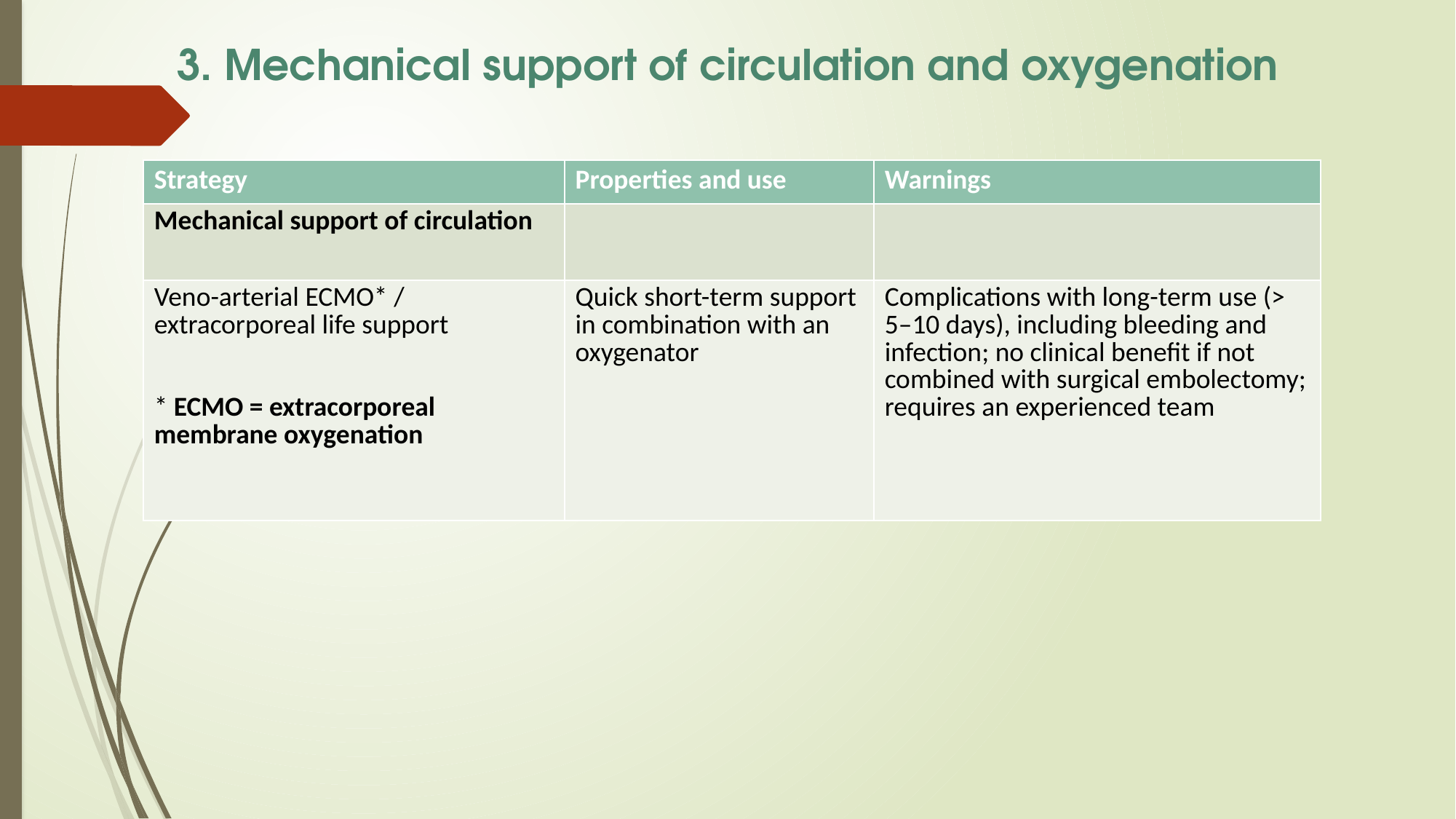

# 3. Mechanical support of circulation and oxygenation
| Strategy | Properties and use | Warnings |
| --- | --- | --- |
| Mechanical support of circulation |  |  |
| Veno-arterial ECMO\* / extracorporeal life support \* ECMO = extracorporeal membrane oxygenation | Quick short-term support in combination with an oxygenator | Complications with long-term use (> 5–10 days), including bleeding and infection; no clinical benefit if not combined with surgical embolectomy; requires an experienced team |